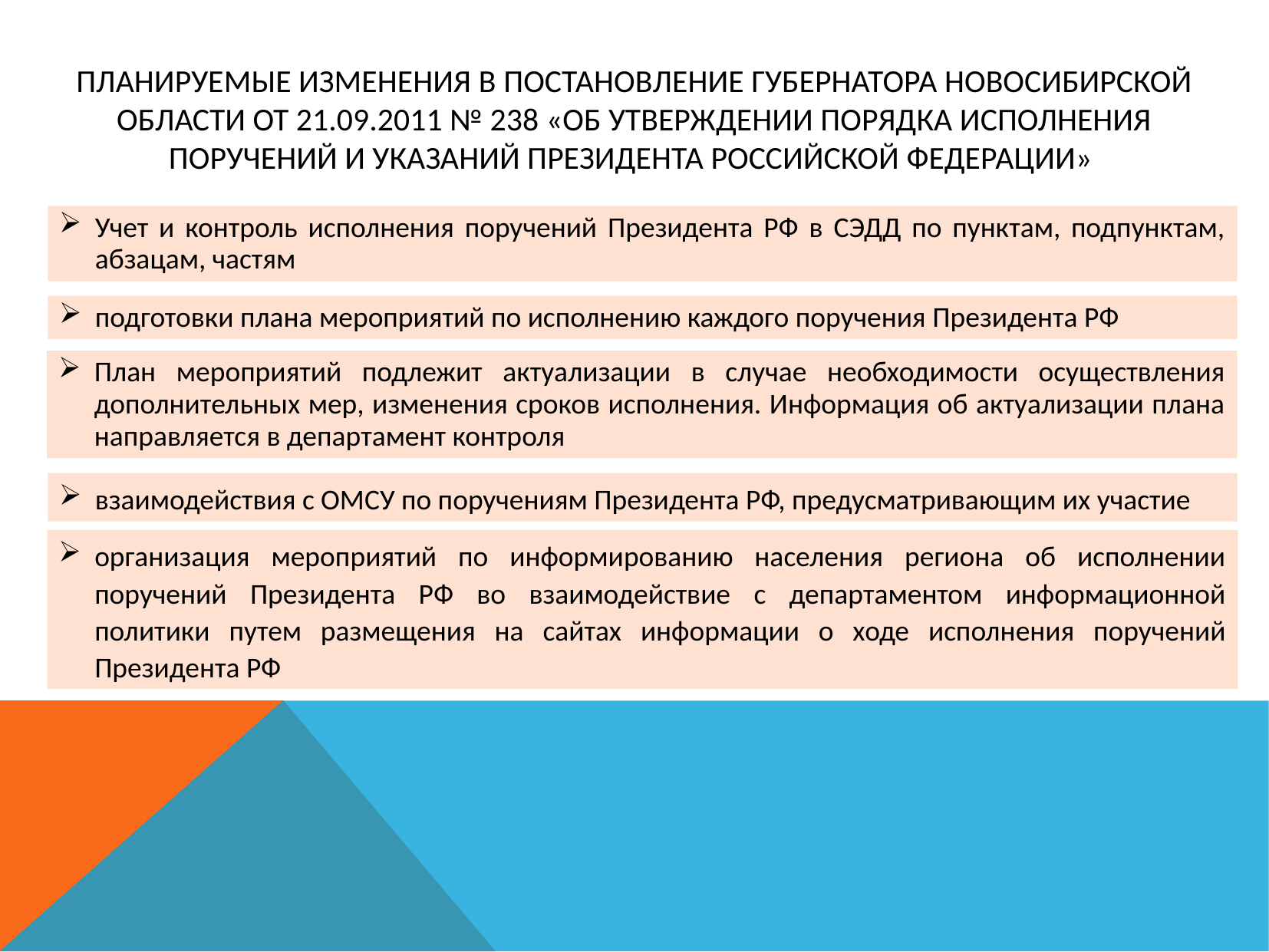

# ПЛАНИРУЕМЫЕ ИЗМЕНЕНИЯ В постановление Губернатора Новосибирской области от 21.09.2011 № 238 «Об утверждении Порядка исполнения поручений и указаний Президента Российской Федерации»
Учет и контроль исполнения поручений Президента РФ в СЭДД по пунктам, подпунктам, абзацам, частям
подготовки плана мероприятий по исполнению каждого поручения Президента РФ
План мероприятий подлежит актуализации в случае необходимости осуществления дополнительных мер, изменения сроков исполнения. Информация об актуализации плана направляется в департамент контроля
взаимодействия с ОМСУ по поручениям Президента РФ, предусматривающим их участие
организация мероприятий по информированию населения региона об исполнении поручений Президента РФ во взаимодействие с департаментом информационной политики путем размещения на сайтах информации о ходе исполнения поручений Президента РФ